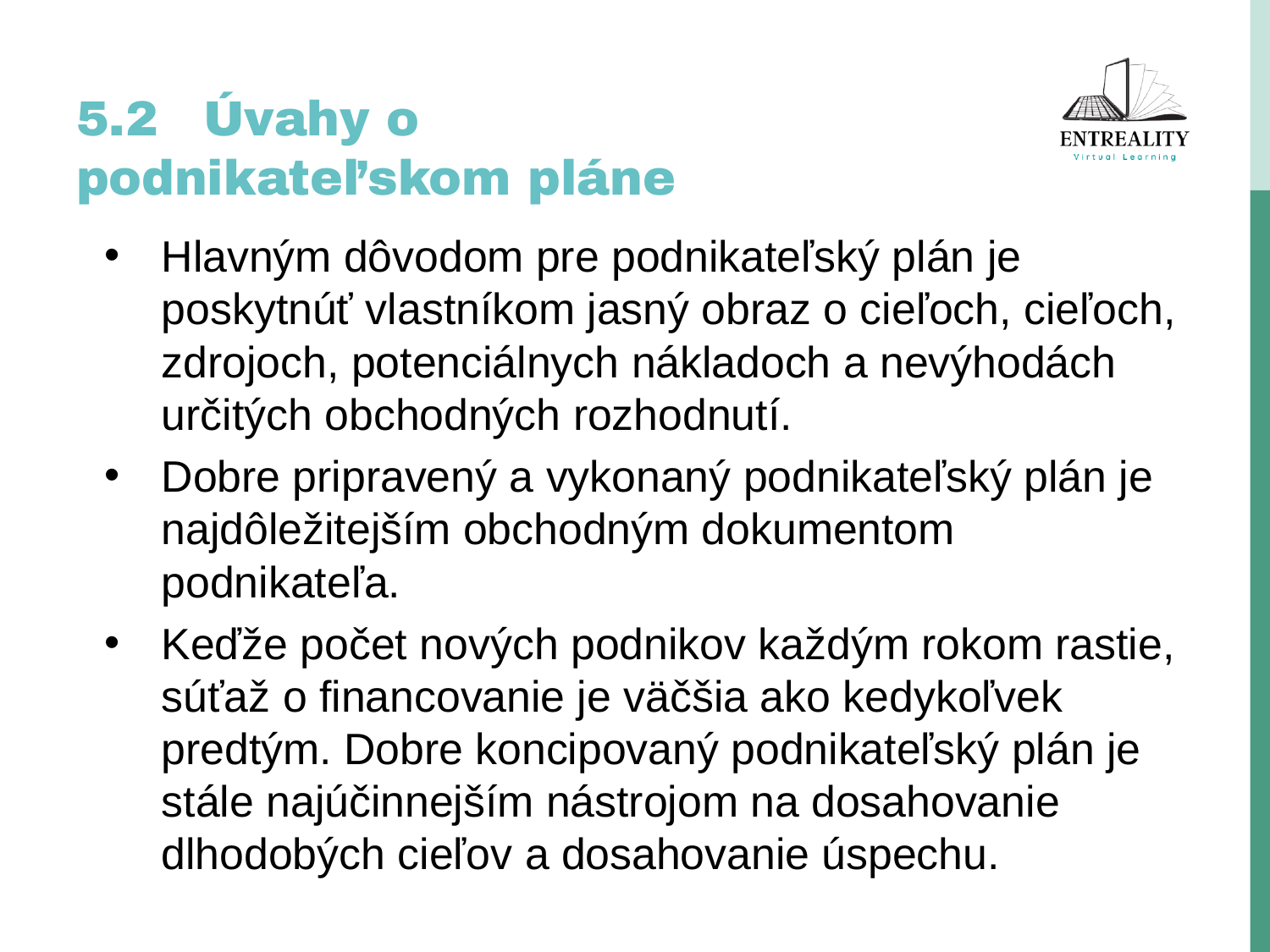

# 5.2	Úvahy o podnikateľskom pláne
Hlavným dôvodom pre podnikateľský plán je poskytnúť vlastníkom jasný obraz o cieľoch, cieľoch, zdrojoch, potenciálnych nákladoch a nevýhodách určitých obchodných rozhodnutí.
Dobre pripravený a vykonaný podnikateľský plán je najdôležitejším obchodným dokumentom podnikateľa.
Keďže počet nových podnikov každým rokom rastie, súťaž o financovanie je väčšia ako kedykoľvek predtým. Dobre koncipovaný podnikateľský plán je stále najúčinnejším nástrojom na dosahovanie dlhodobých cieľov a dosahovanie úspechu.